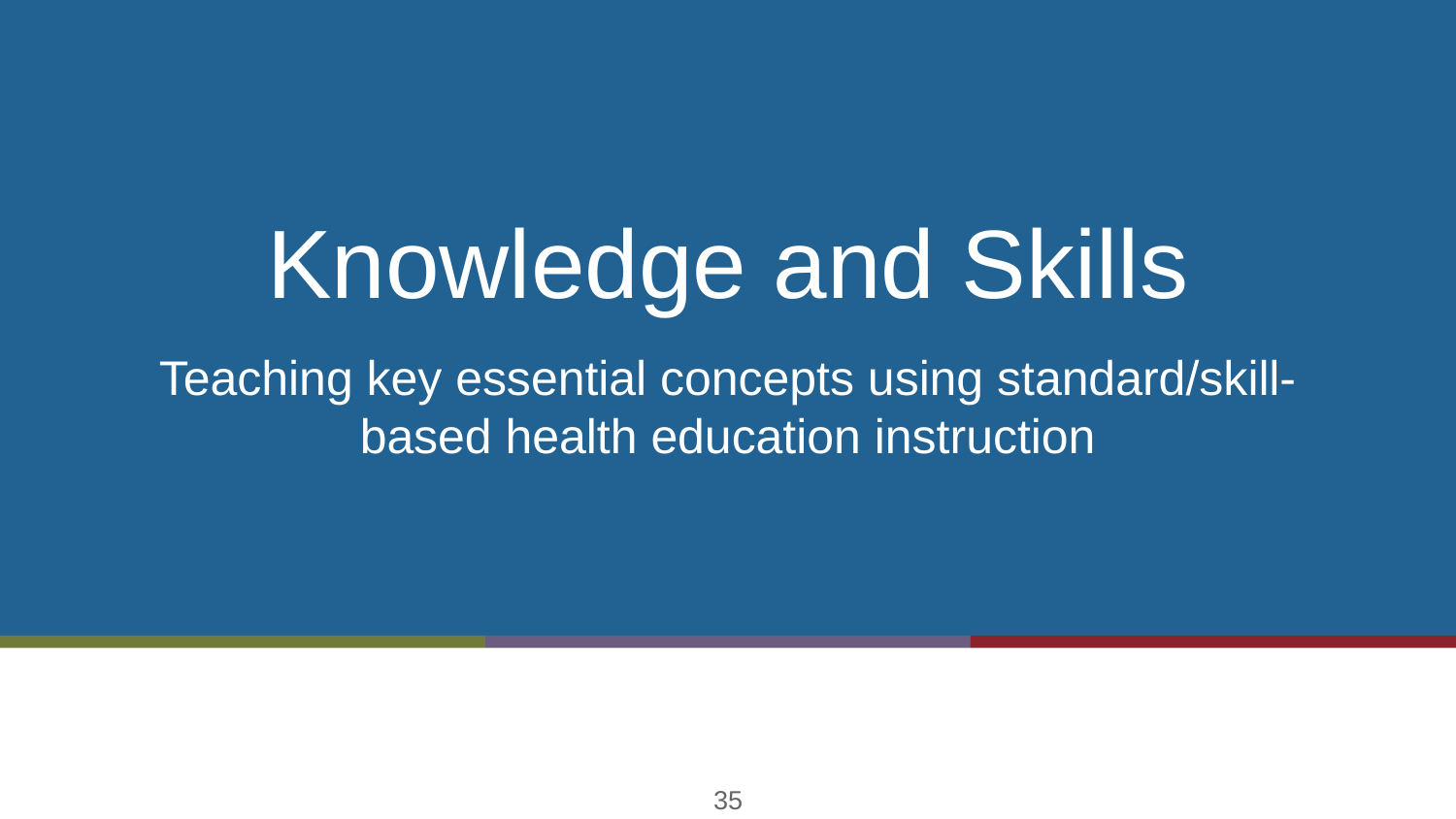

# Knowledge and Skills
Teaching key essential concepts using standard/skill-based health education instruction
35